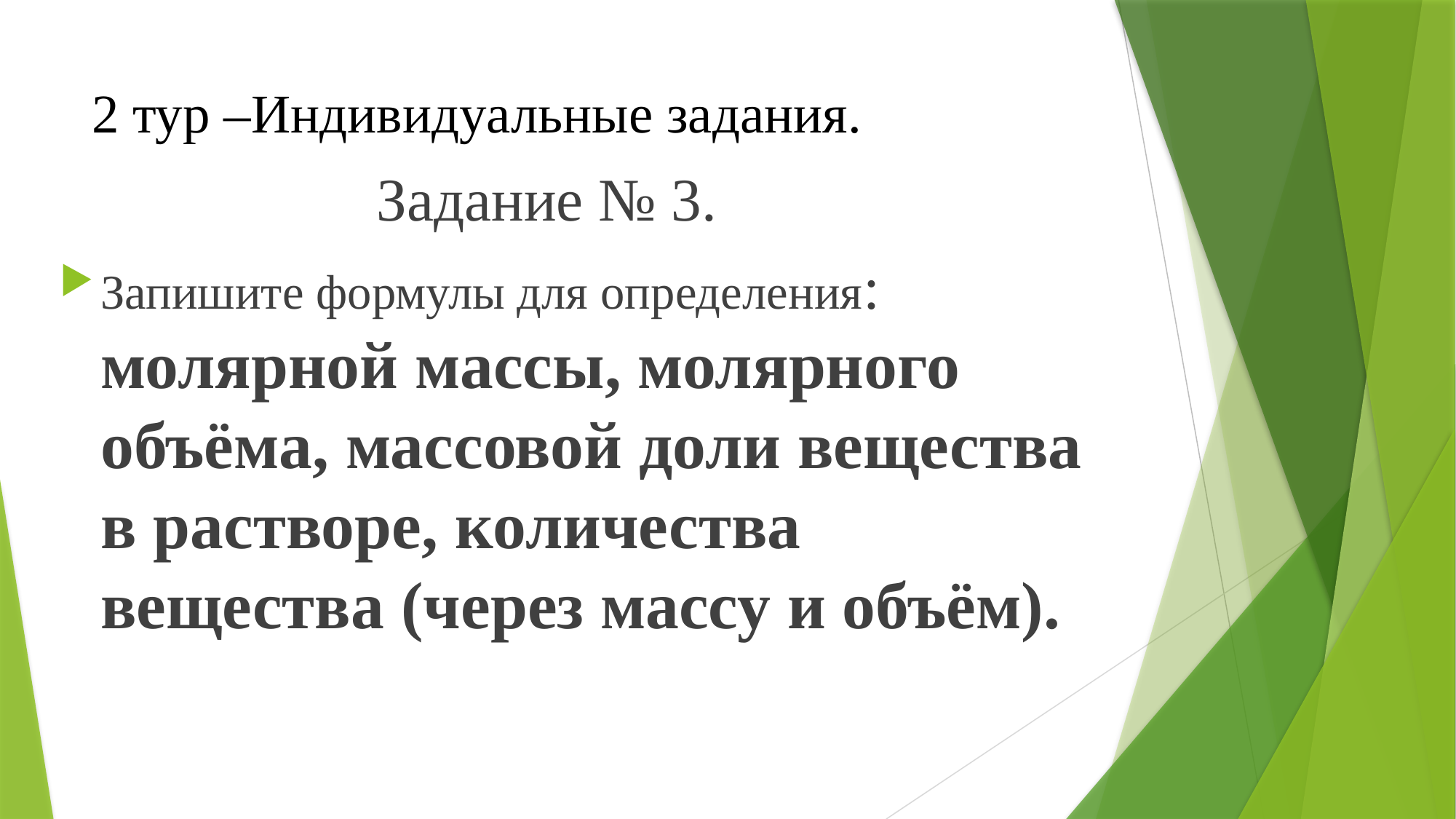

# 2 тур –Индивидуальные задания.
                     Задание № 3.
Запишите формулы для определения: молярной массы, молярного объёма, массовой доли вещества в растворе, количества вещества (через массу и объём).